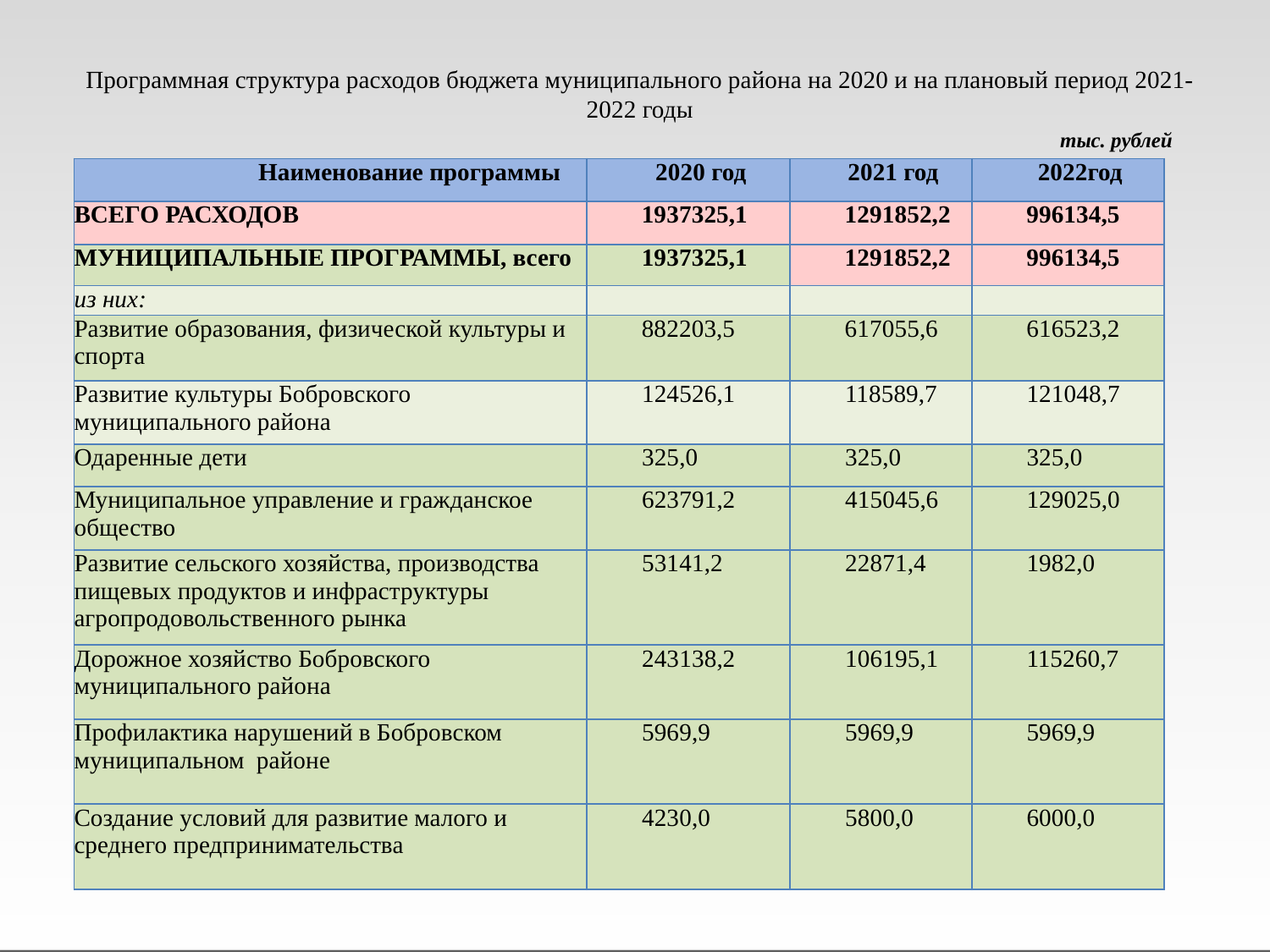

Программная структура расходов бюджета муниципального района на 2020 и на плановый период 2021-2022 годы
тыс. рублей
| Наименование программы | 2020 год | 2021 год | 2022год |
| --- | --- | --- | --- |
| ВСЕГО РАСХОДОВ | 1937325,1 | 1291852,2 | 996134,5 |
| МУНИЦИПАЛЬНЫЕ ПРОГРАММЫ, всего | 1937325,1 | 1291852,2 | 996134,5 |
| из них: |  |  |  |
| Развитие образования, физической культуры и спорта | 882203,5 | 617055,6 | 616523,2 |
| Развитие культуры Бобровского муниципального района | 124526,1 | 118589,7 | 121048,7 |
| Одаренные дети | 325,0 | 325,0 | 325,0 |
| Муниципальное управление и гражданское общество | 623791,2 | 415045,6 | 129025,0 |
| Развитие сельского хозяйства, производства пищевых продуктов и инфраструктуры агропродовольственного рынка | 53141,2 | 22871,4 | 1982,0 |
| Дорожное хозяйство Бобровского муниципального района | 243138,2 | 106195,1 | 115260,7 |
| Профилактика нарушений в Бобровском муниципальном районе | 5969,9 | 5969,9 | 5969,9 |
| Создание условий для развитие малого и среднего предпринимательства | 4230,0 | 5800,0 | 6000,0 |